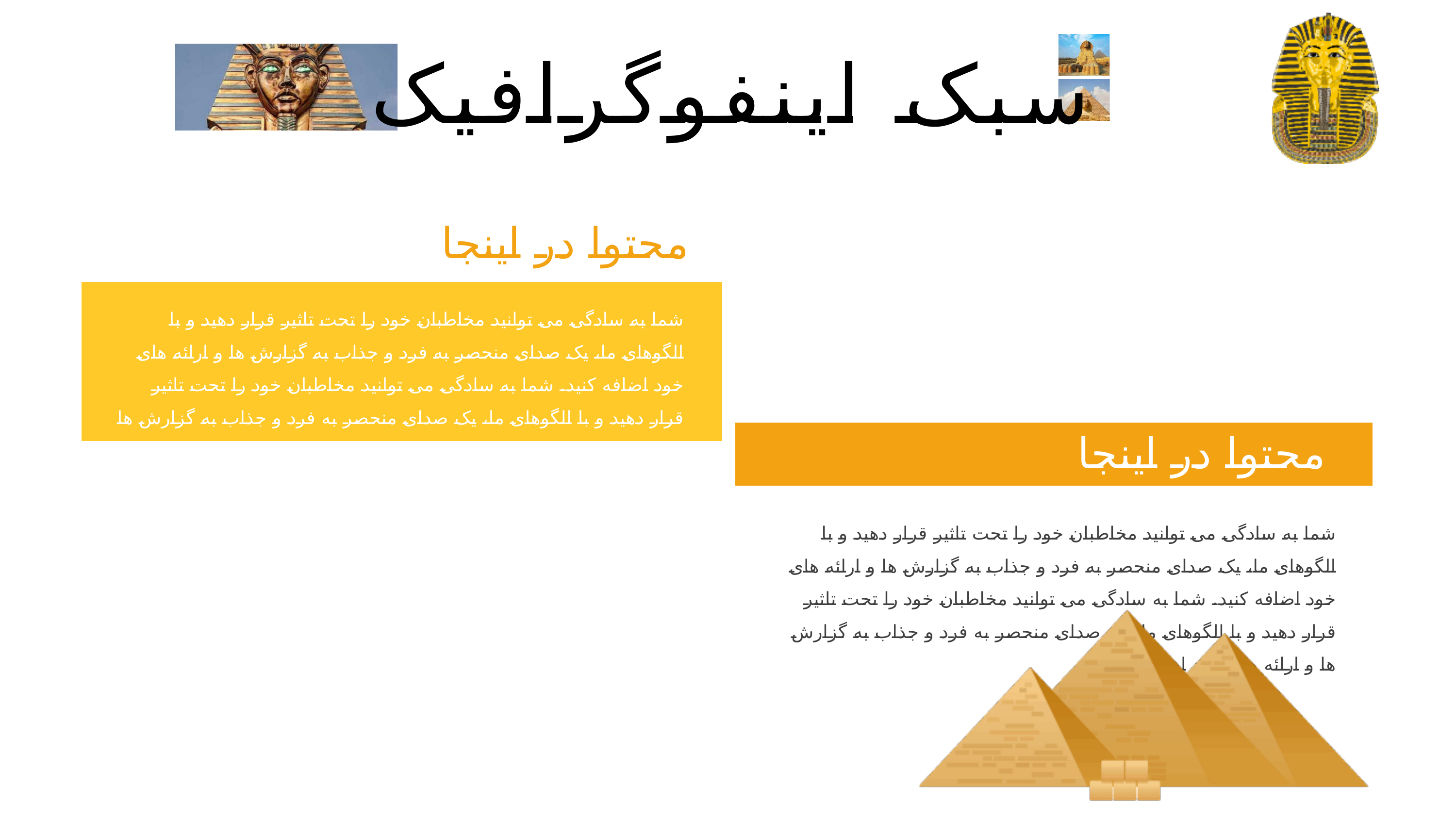

سبک اینفوگرافیک

محتوا در اینجا

شما به سادگی می توانید مخاطبان خود را تحت تاثیر قرار دهید و با الگوهای ما، یک صدای منحصر به فرد و جذاب به گزارش ها و ارائه های خود اضافه کنید. شما به سادگی می توانید مخاطبان خود را تحت تاثیر قرار دهید و با الگوهای ما، یک صدای منحصر به فرد و جذاب به گزارش ها و ارائه های خود اضافه کنید.

محتوا در اینجا

شما به سادگی می توانید مخاطبان خود را تحت تاثیر قرار دهید و با الگوهای ما، یک صدای منحصر به فرد و جذاب به گزارش ها و ارائه های خود اضافه کنید. شما به سادگی می توانید مخاطبان خود را تحت تاثیر قرار دهید و با الگوهای ما، یک صدای منحصر به فرد و جذاب به گزارش ها و ارائه های خود اضافه کنید.